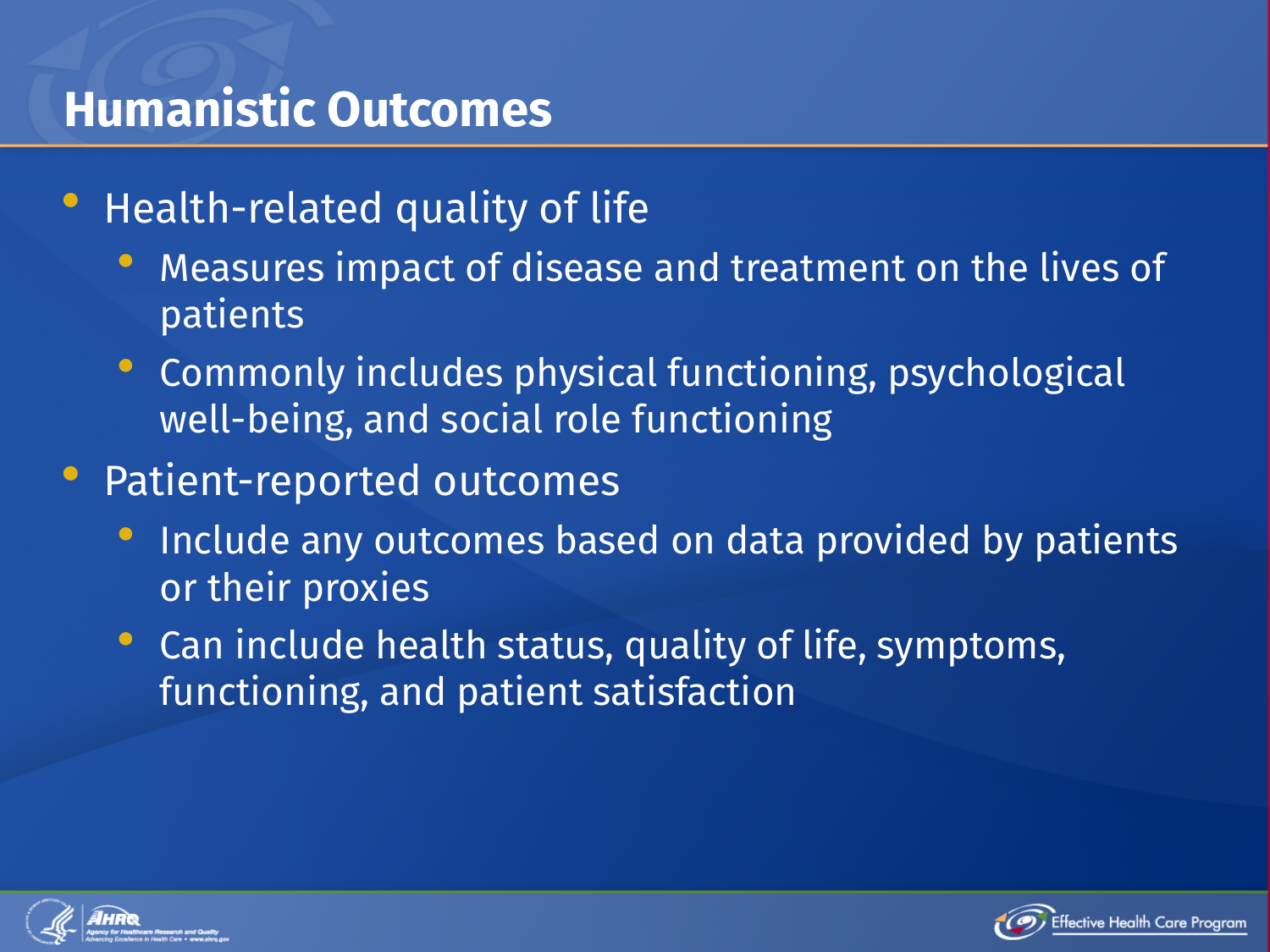

# Humanistic Outcomes
Health-related quality of life
Measures impact of disease and treatment on the lives of patients
Commonly includes physical functioning, psychological well-being, and social role functioning
Patient-reported outcomes
Include any outcomes based on data provided by patients or their proxies
Can include health status, quality of life, symptoms, functioning, and patient satisfaction